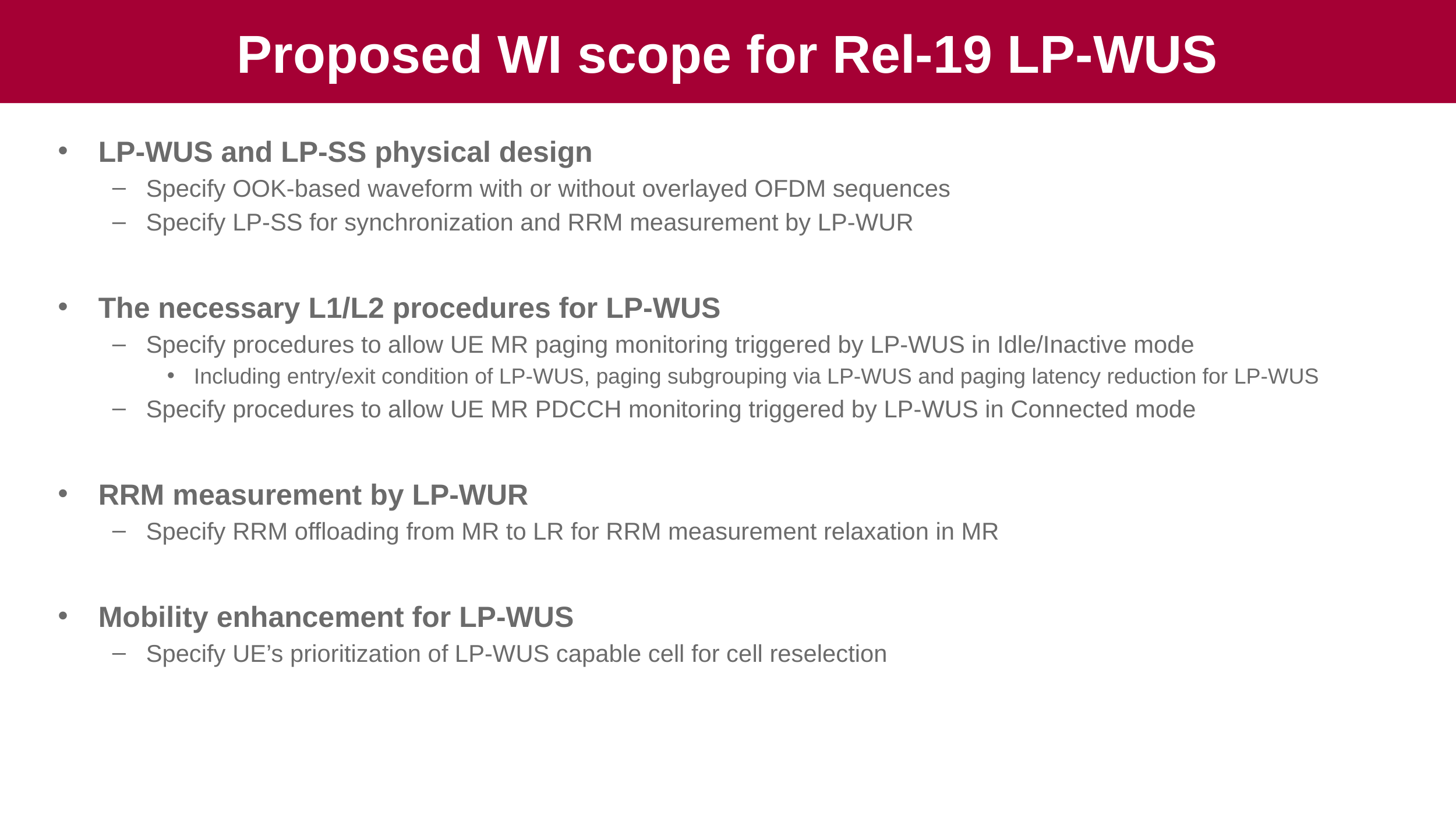

# Proposed WI scope for Rel-19 LP-WUS
LP-WUS and LP-SS physical design
Specify OOK-based waveform with or without overlayed OFDM sequences
Specify LP-SS for synchronization and RRM measurement by LP-WUR

The necessary L1/L2 procedures for LP-WUS
Specify procedures to allow UE MR paging monitoring triggered by LP-WUS in Idle/Inactive mode
Including entry/exit condition of LP-WUS, paging subgrouping via LP-WUS and paging latency reduction for LP-WUS
Specify procedures to allow UE MR PDCCH monitoring triggered by LP-WUS in Connected mode

RRM measurement by LP-WUR
Specify RRM offloading from MR to LR for RRM measurement relaxation in MR

Mobility enhancement for LP-WUS
Specify UE’s prioritization of LP-WUS capable cell for cell reselection